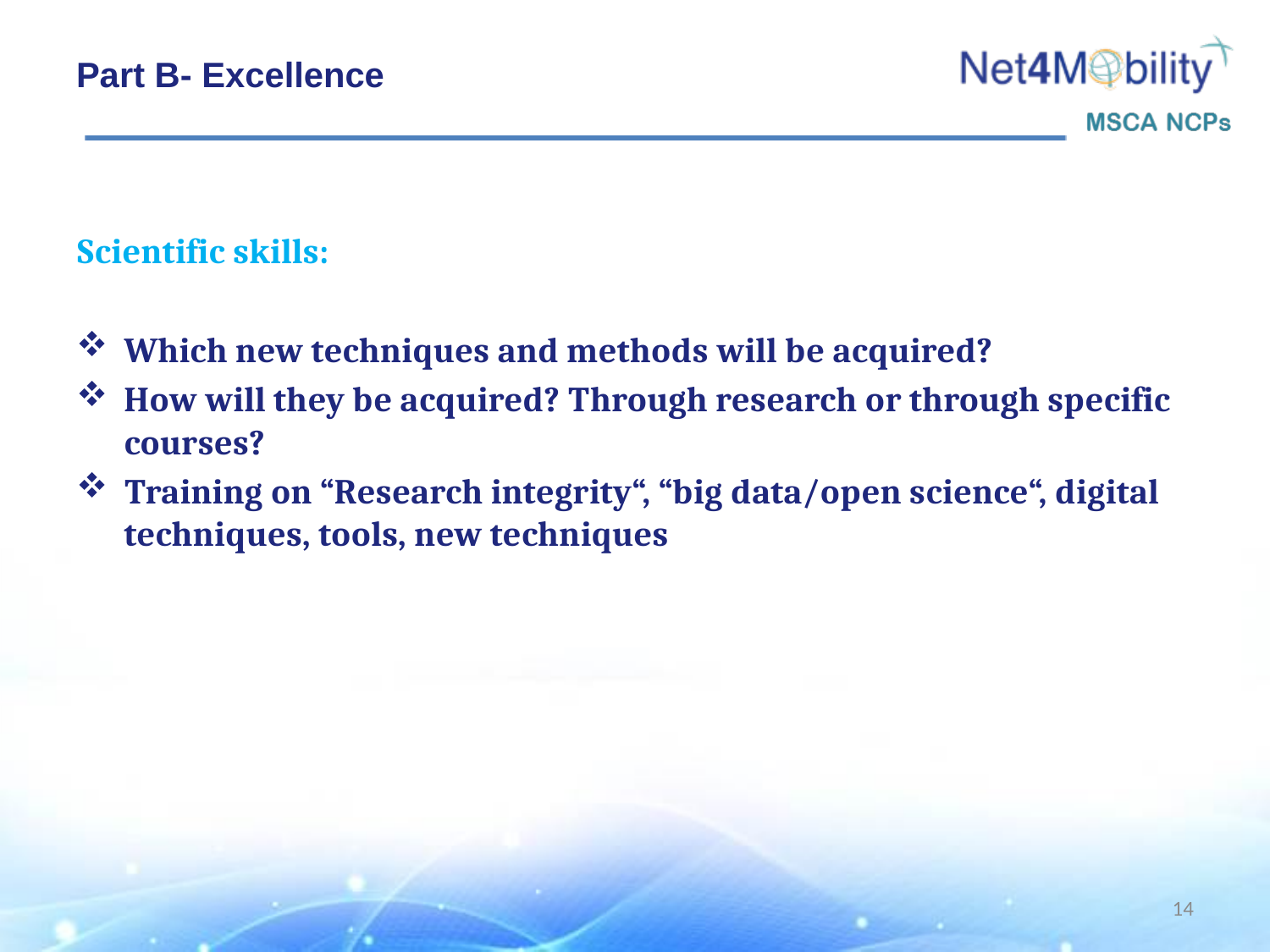

# Part B- Excellence
Scientific skills:

Which new techniques and methods will be acquired?
How will they be acquired? Through research or through specific courses?
Training on “Research integrity“, “big data/open science“, digital techniques, tools, new techniques

14